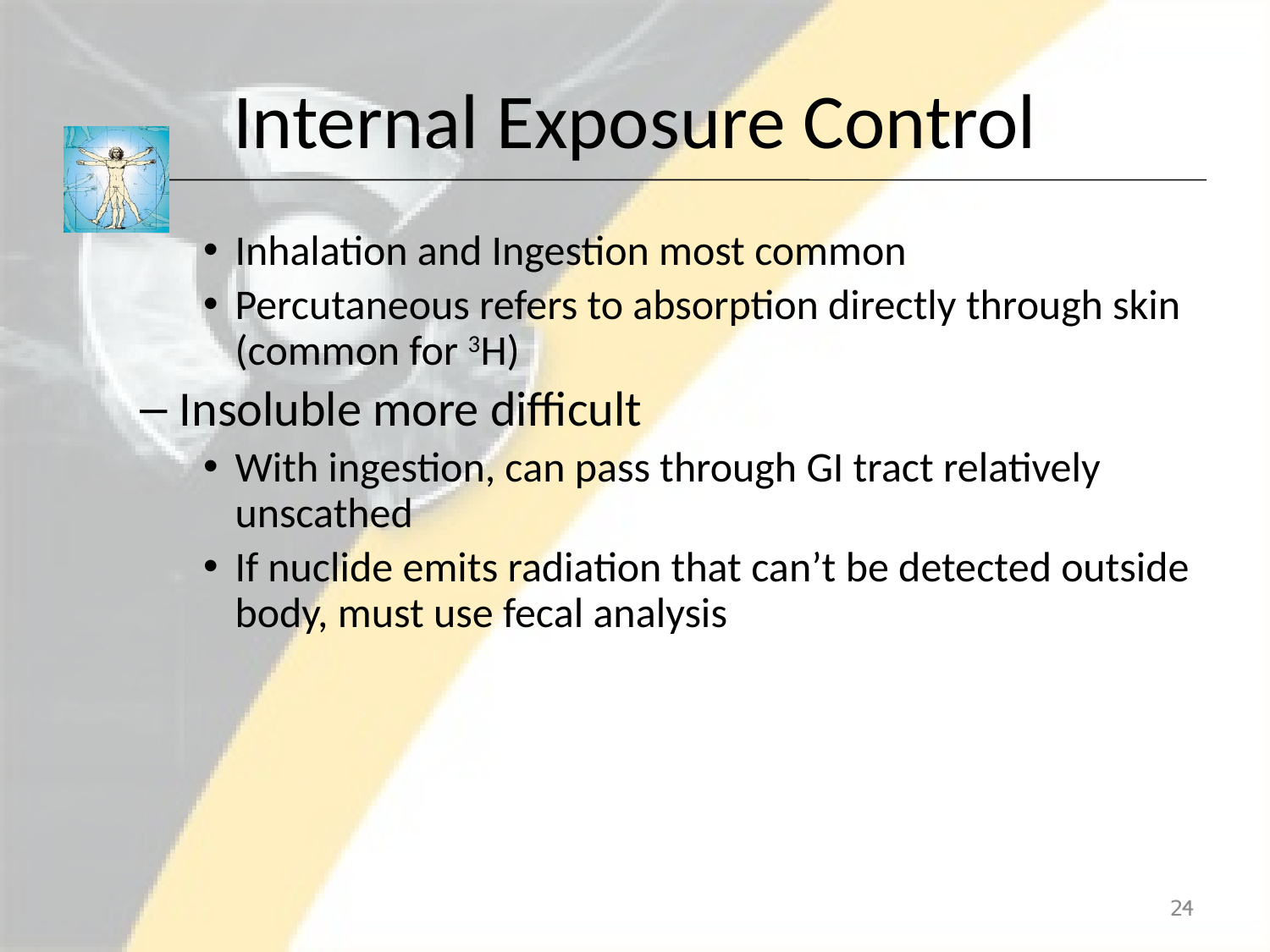

# Internal Exposure Control
Inhalation and Ingestion most common
Percutaneous refers to absorption directly through skin (common for 3H)
Insoluble more difficult
With ingestion, can pass through GI tract relatively unscathed
If nuclide emits radiation that can’t be detected outside body, must use fecal analysis
24